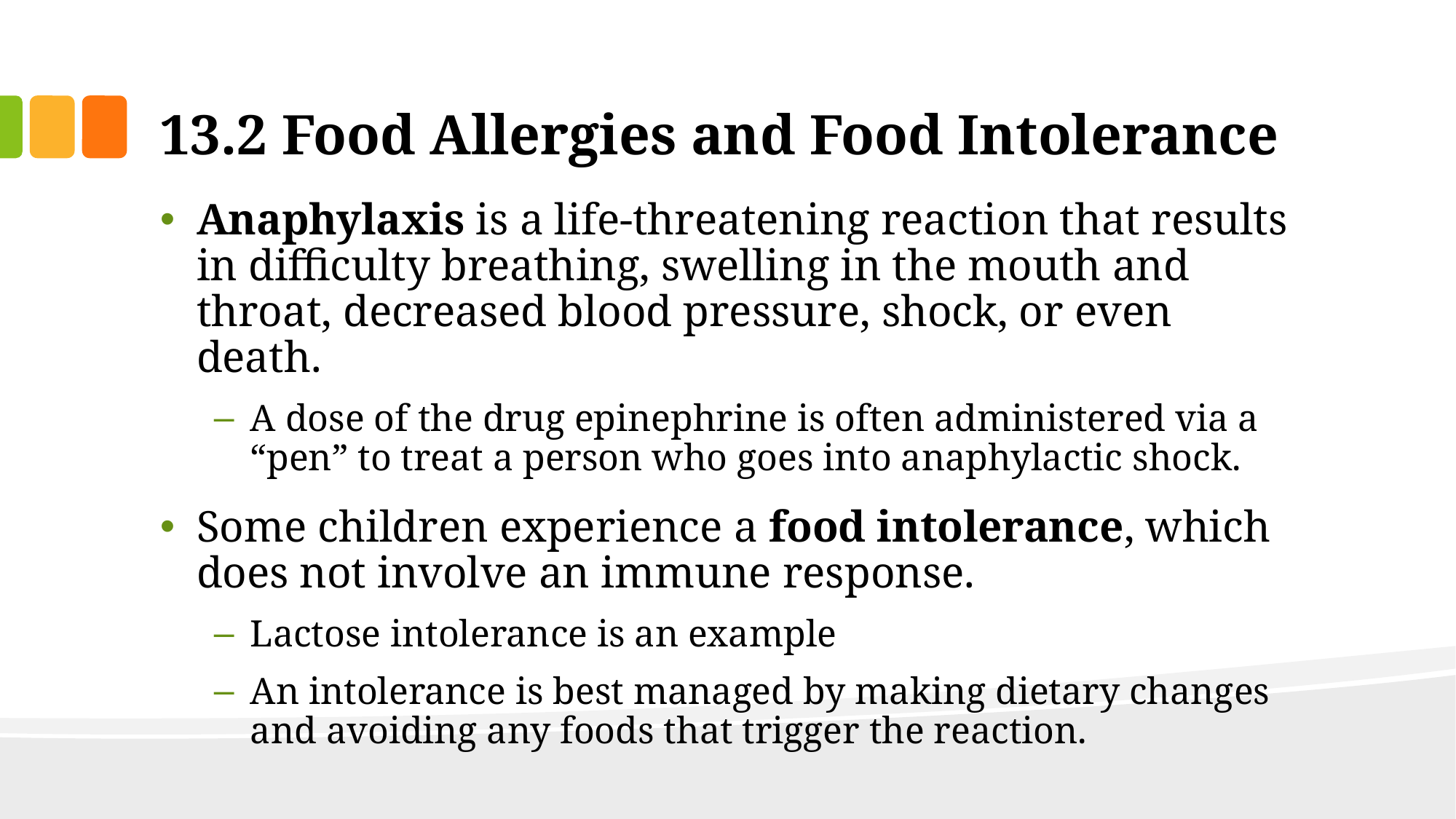

# 13.2 Food Allergies and Food Intolerance
Anaphylaxis is a life-threatening reaction that results in difficulty breathing, swelling in the mouth and throat, decreased blood pressure, shock, or even death.
A dose of the drug epinephrine is often administered via a “pen” to treat a person who goes into anaphylactic shock.
Some children experience a food intolerance, which does not involve an immune response.
Lactose intolerance is an example
An intolerance is best managed by making dietary changes and avoiding any foods that trigger the reaction.